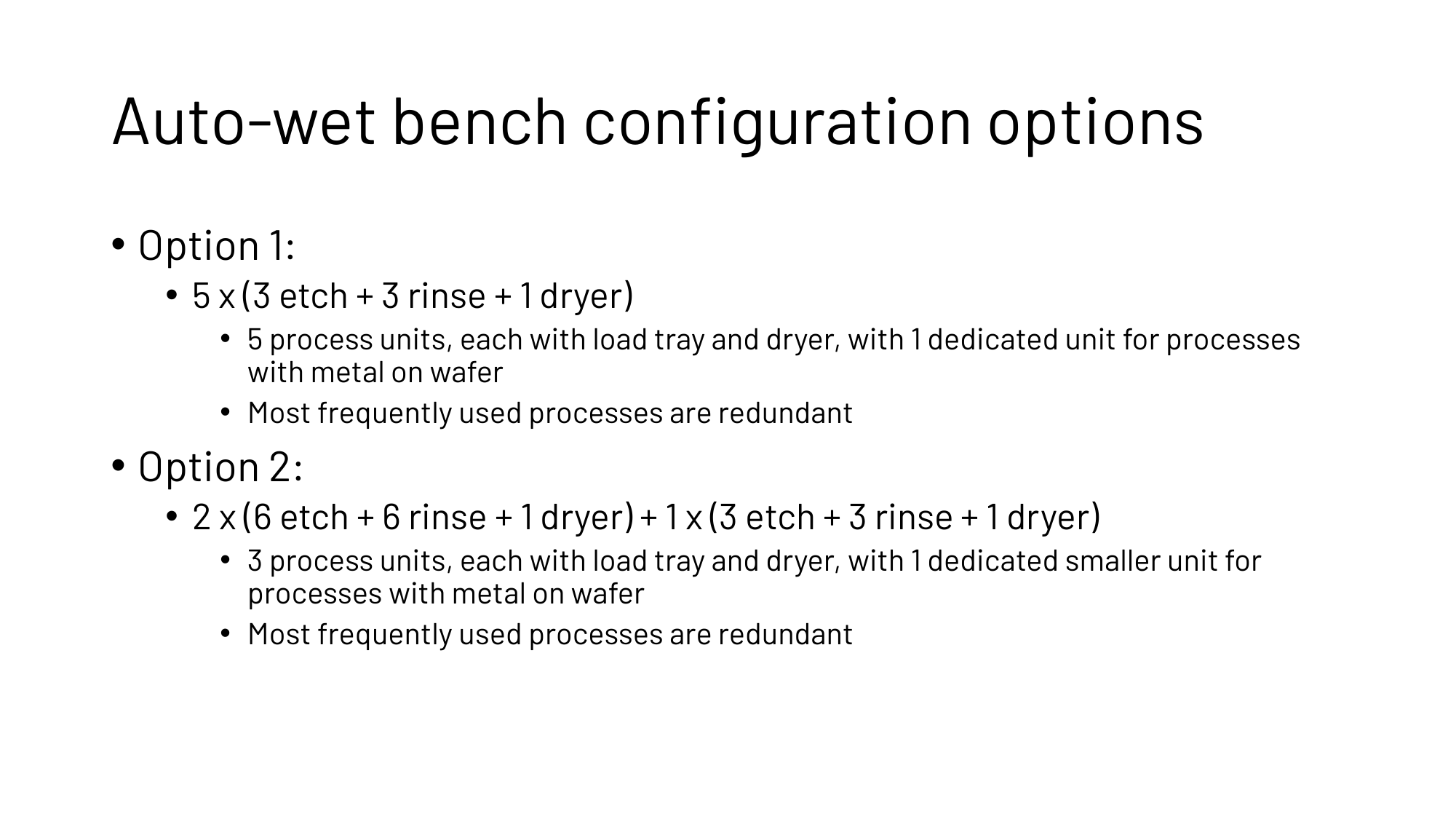

# Auto-wet bench configuration options
Option 1:
5 x (3 etch + 3 rinse + 1 dryer)
5 process units, each with load tray and dryer, with 1 dedicated unit for processes with metal on wafer
Most frequently used processes are redundant
Option 2:
2 x (6 etch + 6 rinse + 1 dryer) + 1 x (3 etch + 3 rinse + 1 dryer)
3 process units, each with load tray and dryer, with 1 dedicated smaller unit for processes with metal on wafer
Most frequently used processes are redundant